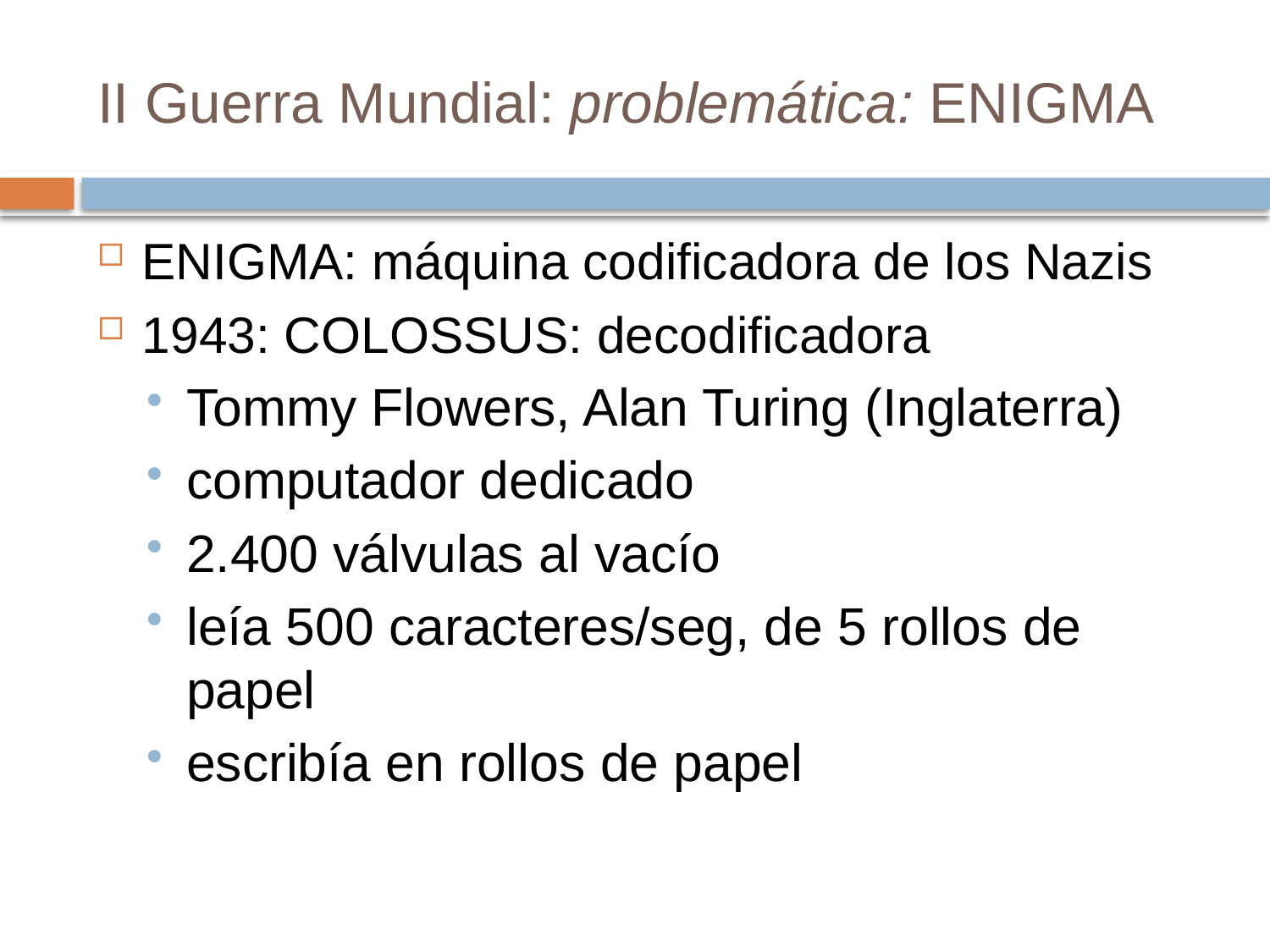

# II Guerra Mundial: problemática: ENIGMA
ENIGMA: máquina codificadora de los Nazis
1943: COLOSSUS: decodificadora
Tommy Flowers, Alan Turing (Inglaterra)
computador dedicado
2.400 válvulas al vacío
leía 500 caracteres/seg, de 5 rollos de papel
escribía en rollos de papel